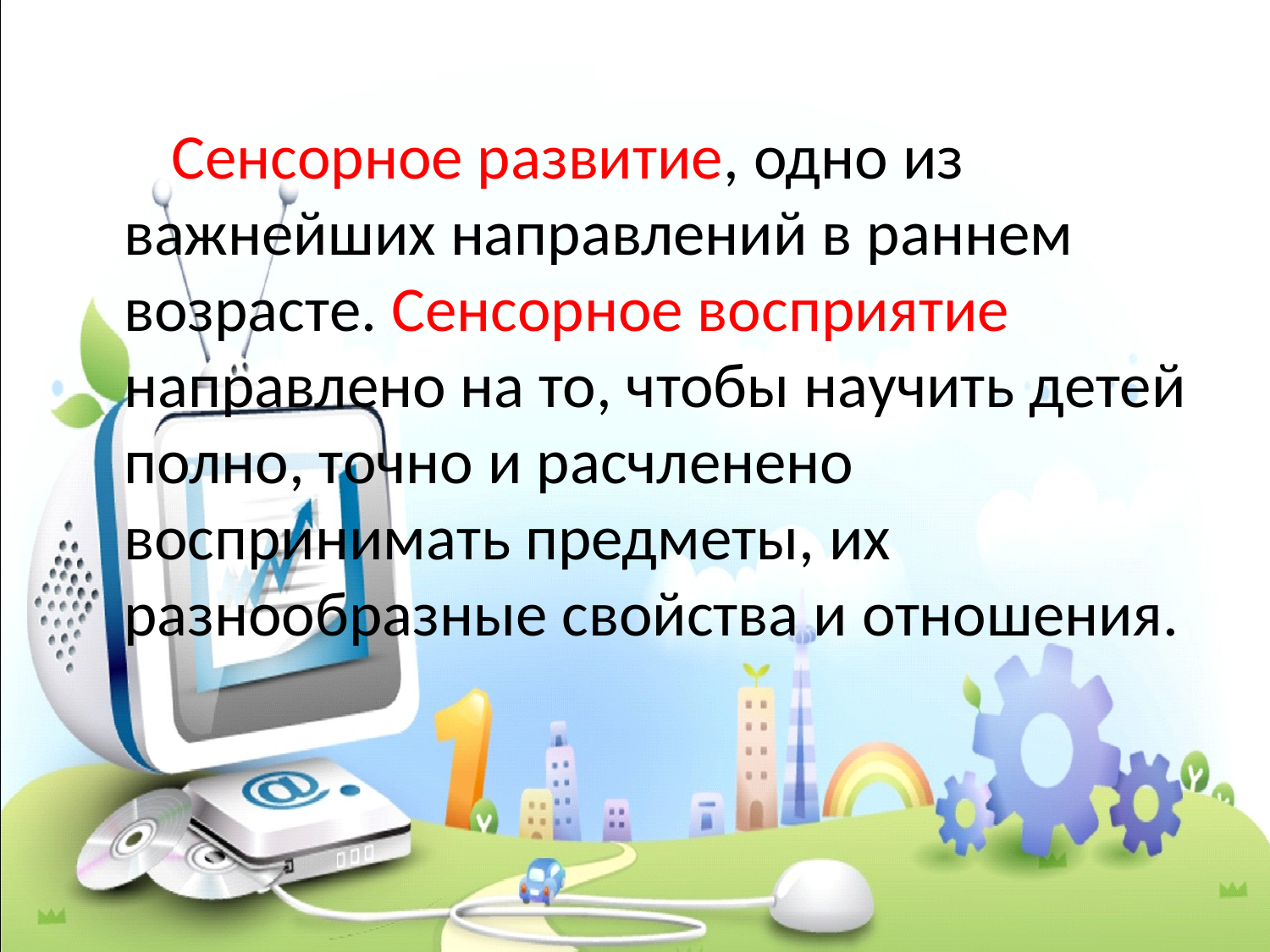

Сенсорное развитие, одно из важнейших направлений в раннем возрасте. Сенсорное восприятие направлено на то, чтобы научить детей полно, точно и расчленено воспринимать предметы, их разнообразные свойства и отношения.